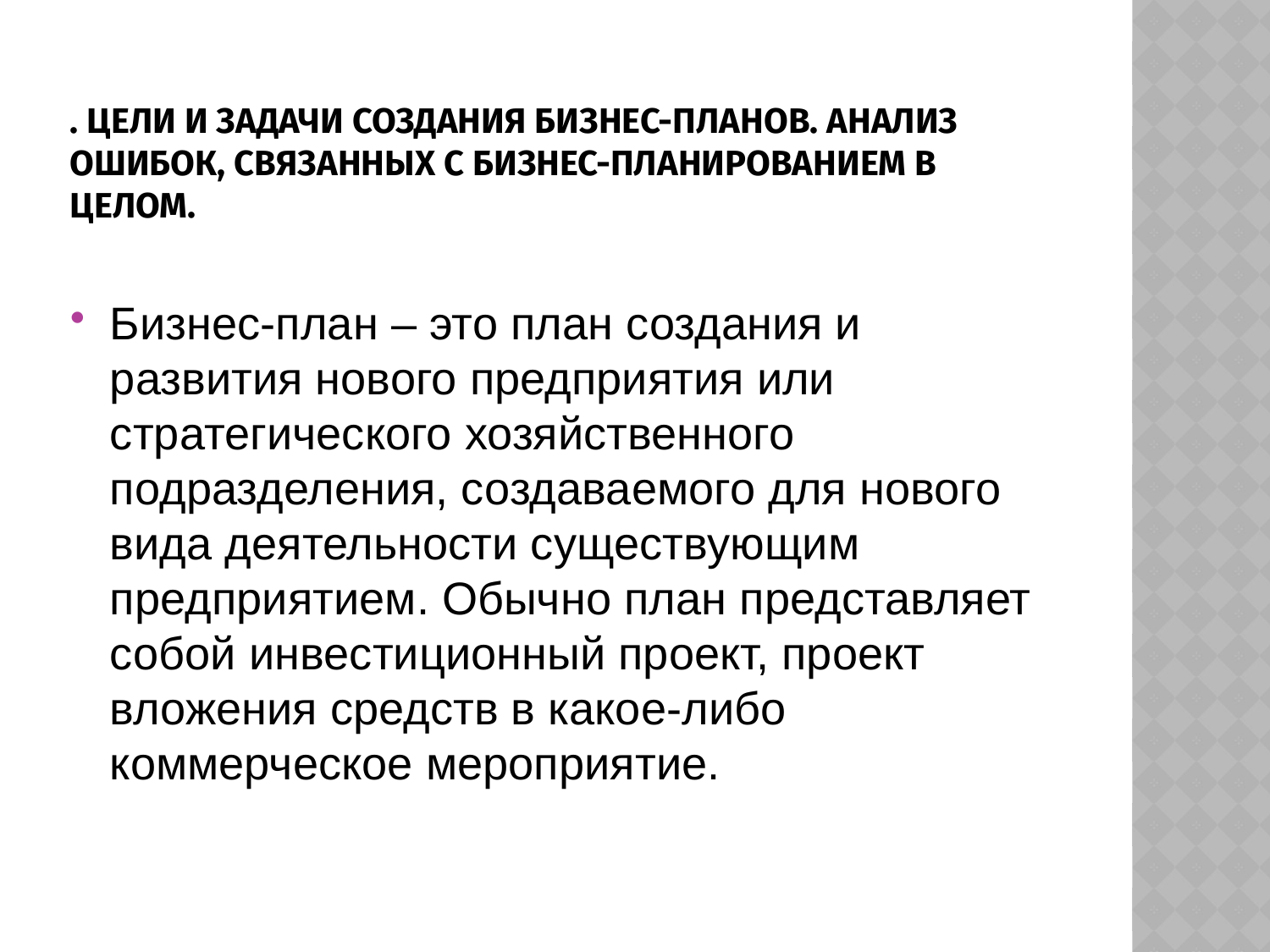

# . Цели и задачи создания бизнес-планов. Анализ ошибок, связанных с бизнес-планированием в целом.
Бизнес-план – это план создания и развития нового предприятия или стратегического хозяйственного подразделения, создаваемого для нового вида деятельности существующим предприятием. Обычно план представляет собой инвестиционный проект, проект вложения средств в какое-либо коммерческое мероприятие.